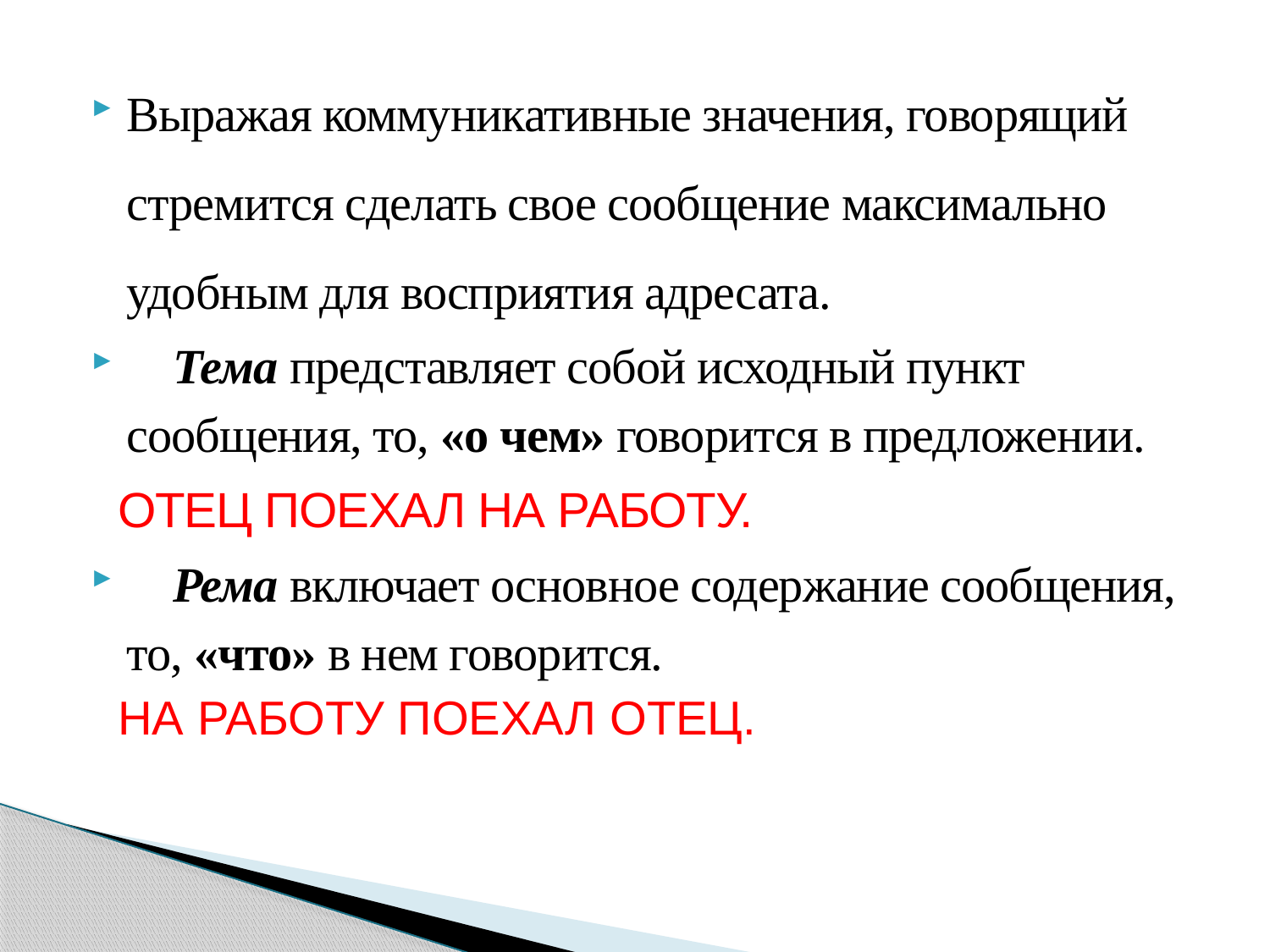

#
Выражая коммуникативные значения, говорящий стремится сделать свое сообщение максимально удобным для восприятия адресата.
    Тема представляет собой исходный пункт сообщения, то, «о чем» говорится в предложении.
  ОТЕЦ ПОЕХАЛ НА РАБОТУ.
    Рема включает основное содержание сообщения, то, «что» в нем говорится.
  НА РАБОТУ ПОЕХАЛ ОТЕЦ.